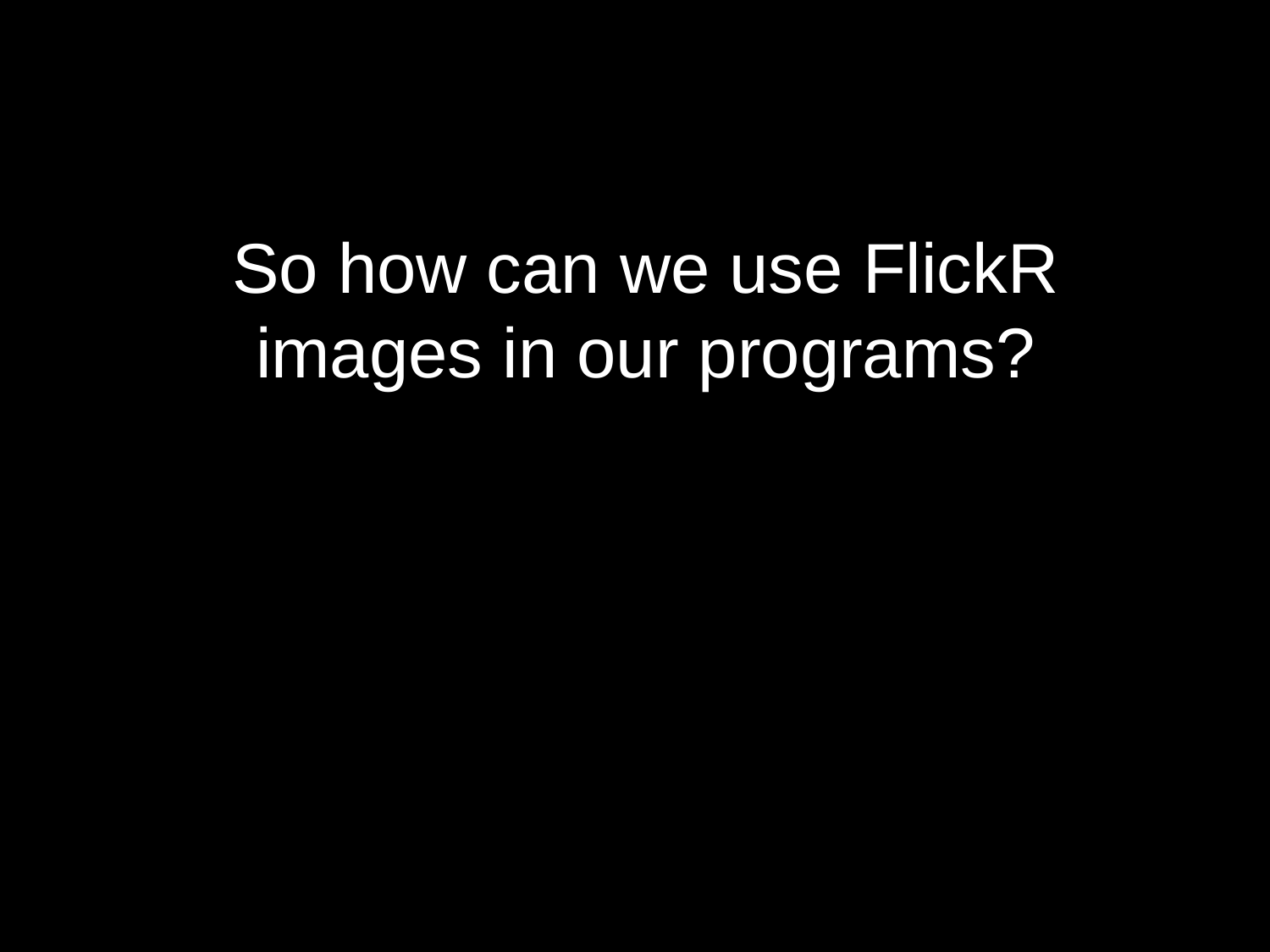

So how can we use FlickR images in our programs?